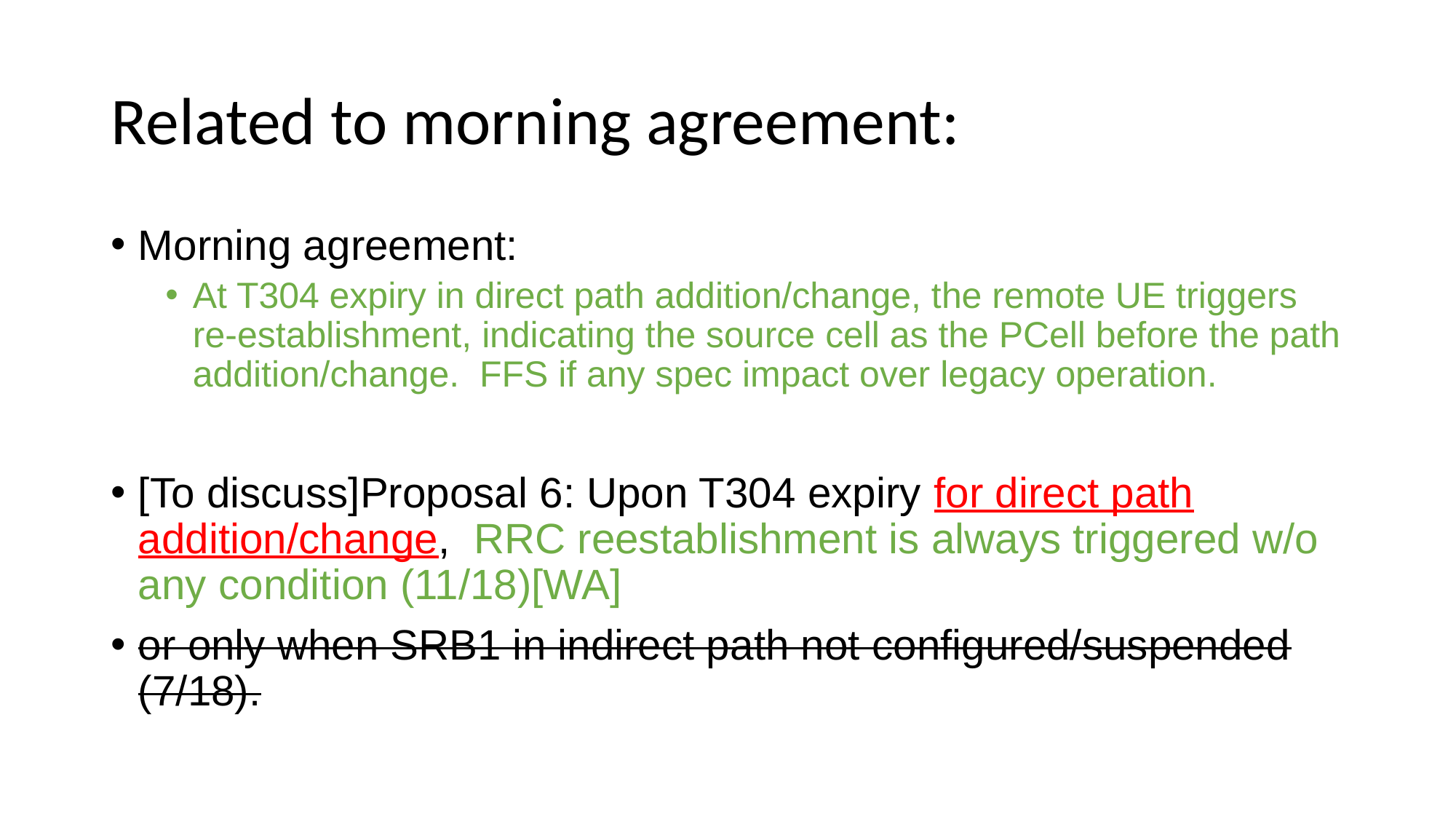

# Related to morning agreement:
Morning agreement:
At T304 expiry in direct path addition/change, the remote UE triggers re-establishment, indicating the source cell as the PCell before the path addition/change.  FFS if any spec impact over legacy operation.

[To discuss]Proposal 6: Upon T304 expiry for direct path addition/change,  RRC reestablishment is always triggered w/o any condition (11/18)[WA]
or only when SRB1 in indirect path not configured/suspended (7/18).